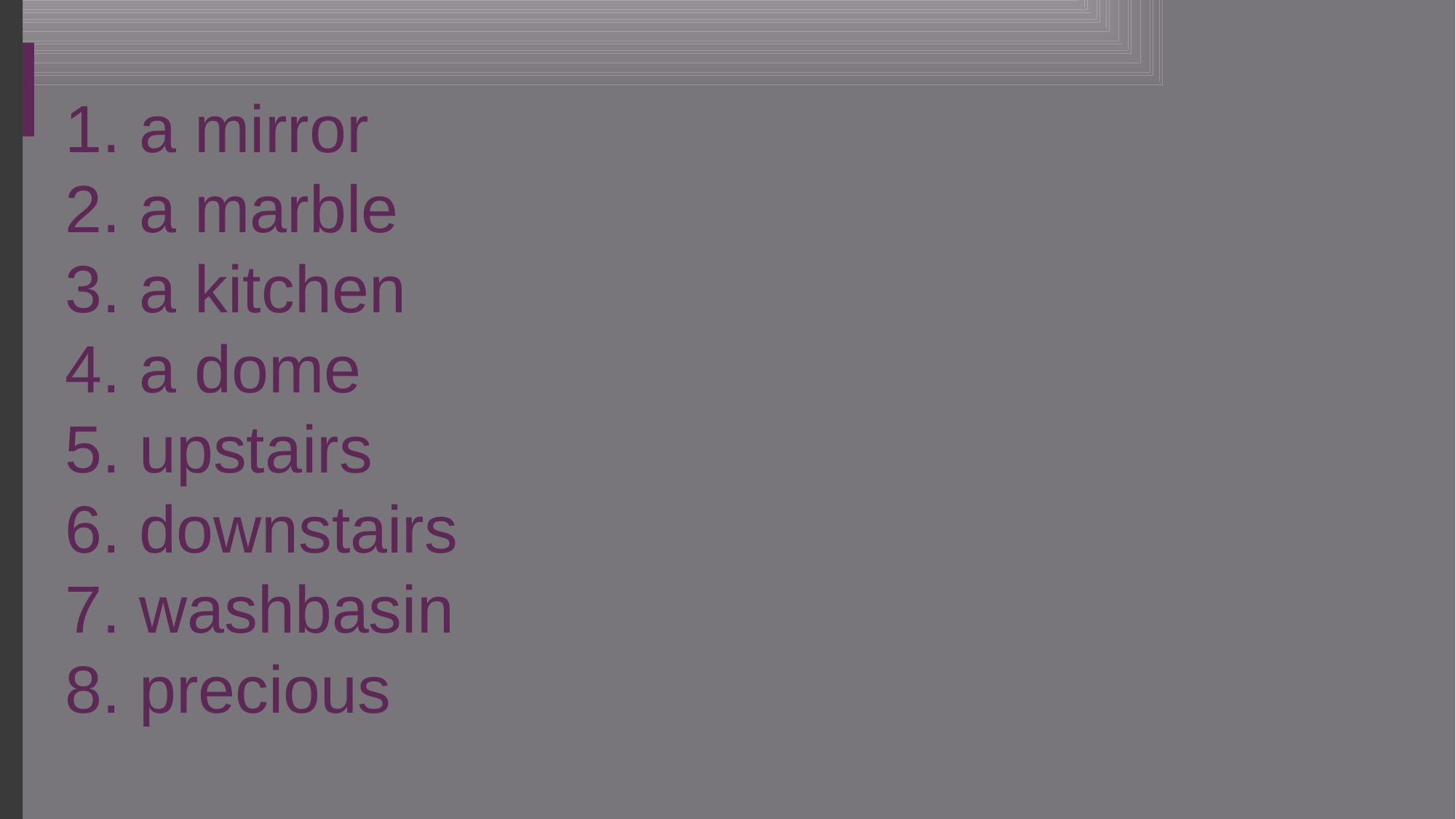

# 1. a mirror
2. a marble
3. a kitchen
4. a dome
5. upstairs
6. downstairs
7. washbasin
8. precious